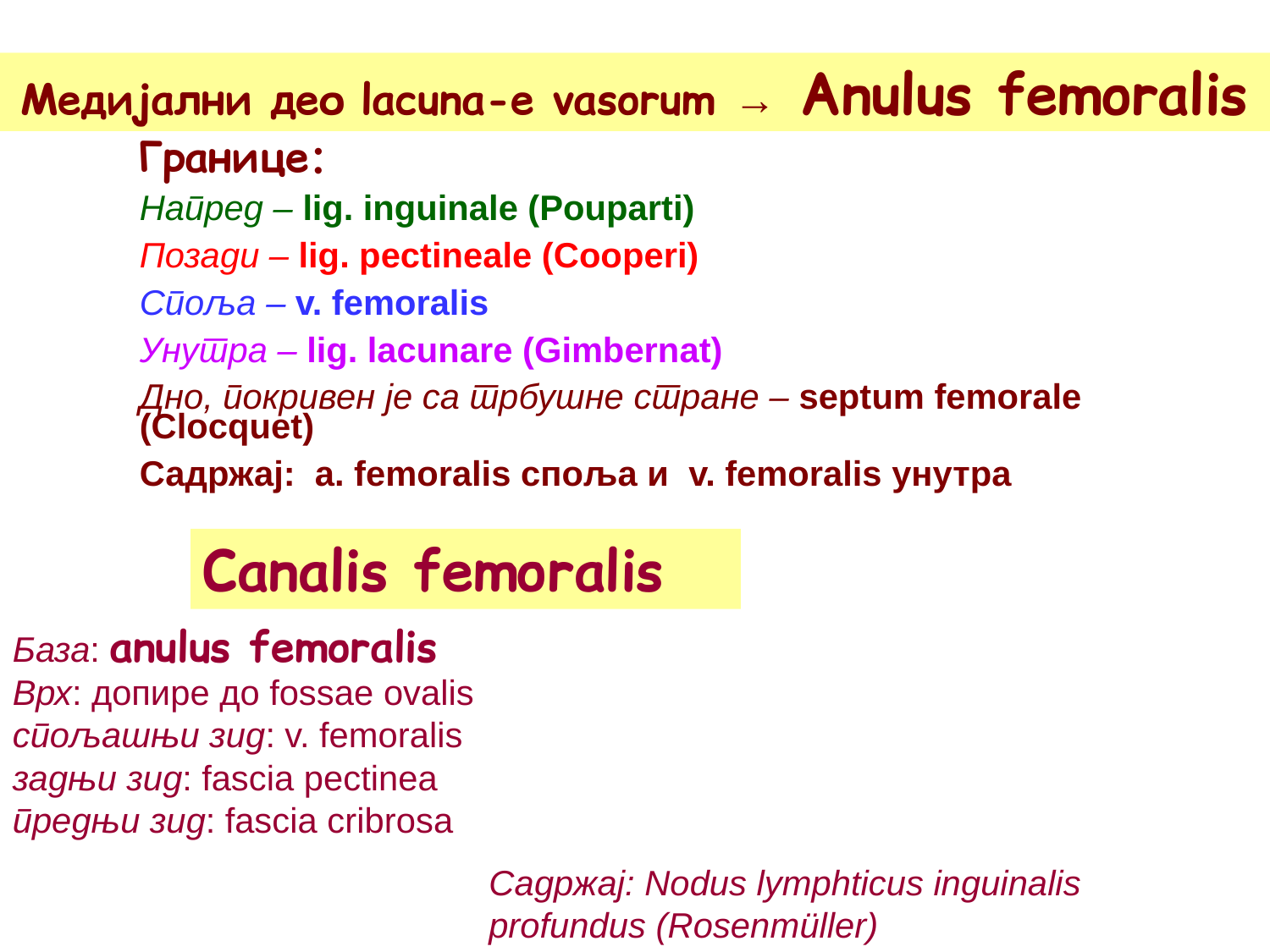

Медијални део lacuna-e vasorum → Anulus femoralis
Границе:
Напред – lig. inguinale (Pouparti)
Позади – lig. pectineale (Cooperi)
Споља – v. femoralis
Унутра – lig. lacunare (Gimbernat)
Дно, покривен је са трбушне стране – septum femorale (Clocquet)
Садржај:  a. femoralis споља и  v. femoralis унутра
Canalis femoralis
База: anulus femoralis
Врх: допире до fossae ovalis
спољашњи зид: v. femoralis
задњи зид: fascia pectinea
предњи зид: fascia cribrosa
Садржај: Nodus lymphticus inguinalis profundus (Rosenmüller)